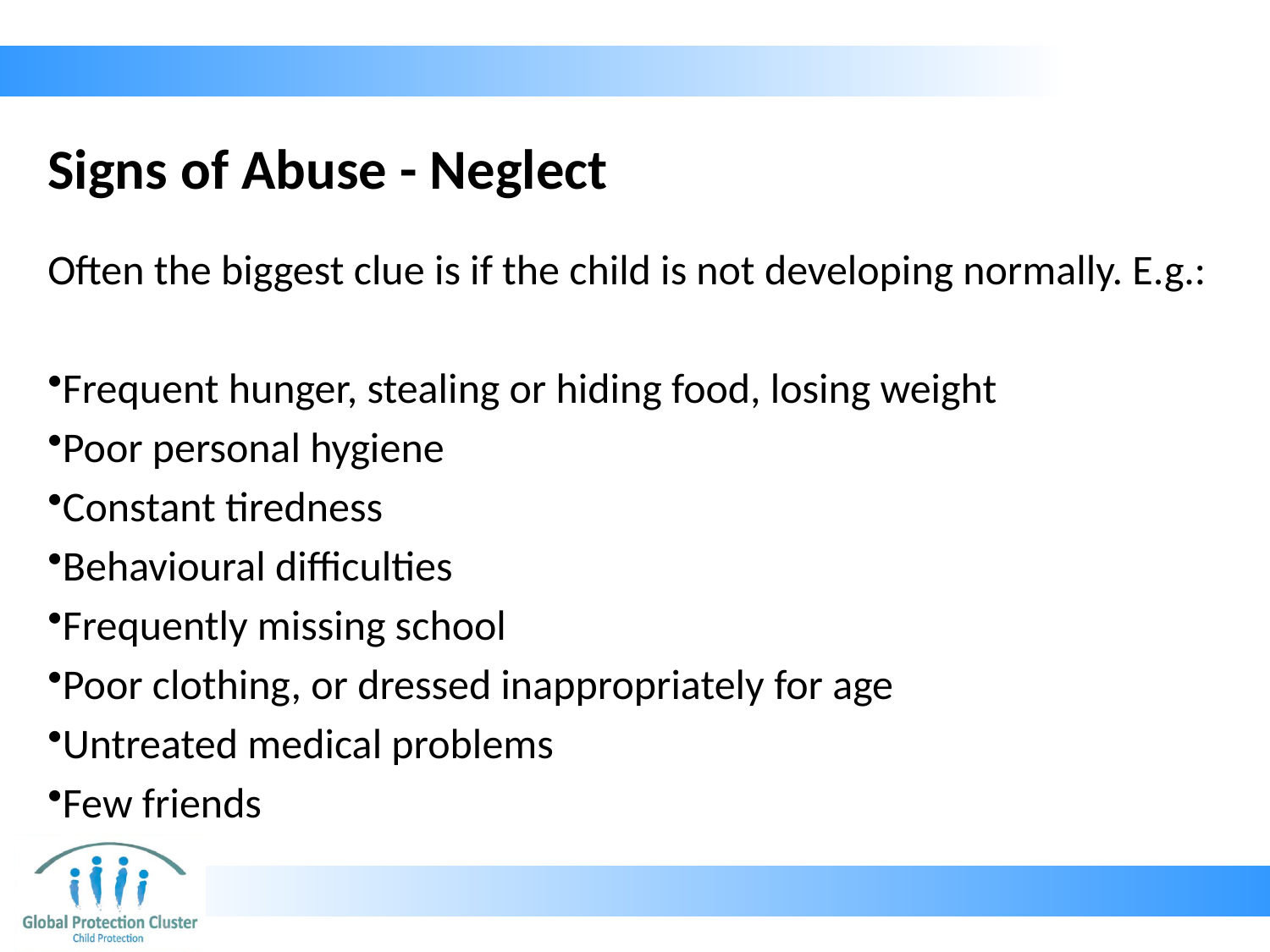

# Signs of Abuse - Neglect
Often the biggest clue is if the child is not developing normally. E.g.:

Frequent hunger, stealing or hiding food, losing weight
Poor personal hygiene
Constant tiredness
Behavioural difficulties
Frequently missing school
Poor clothing, or dressed inappropriately for age
Untreated medical problems
Few friends